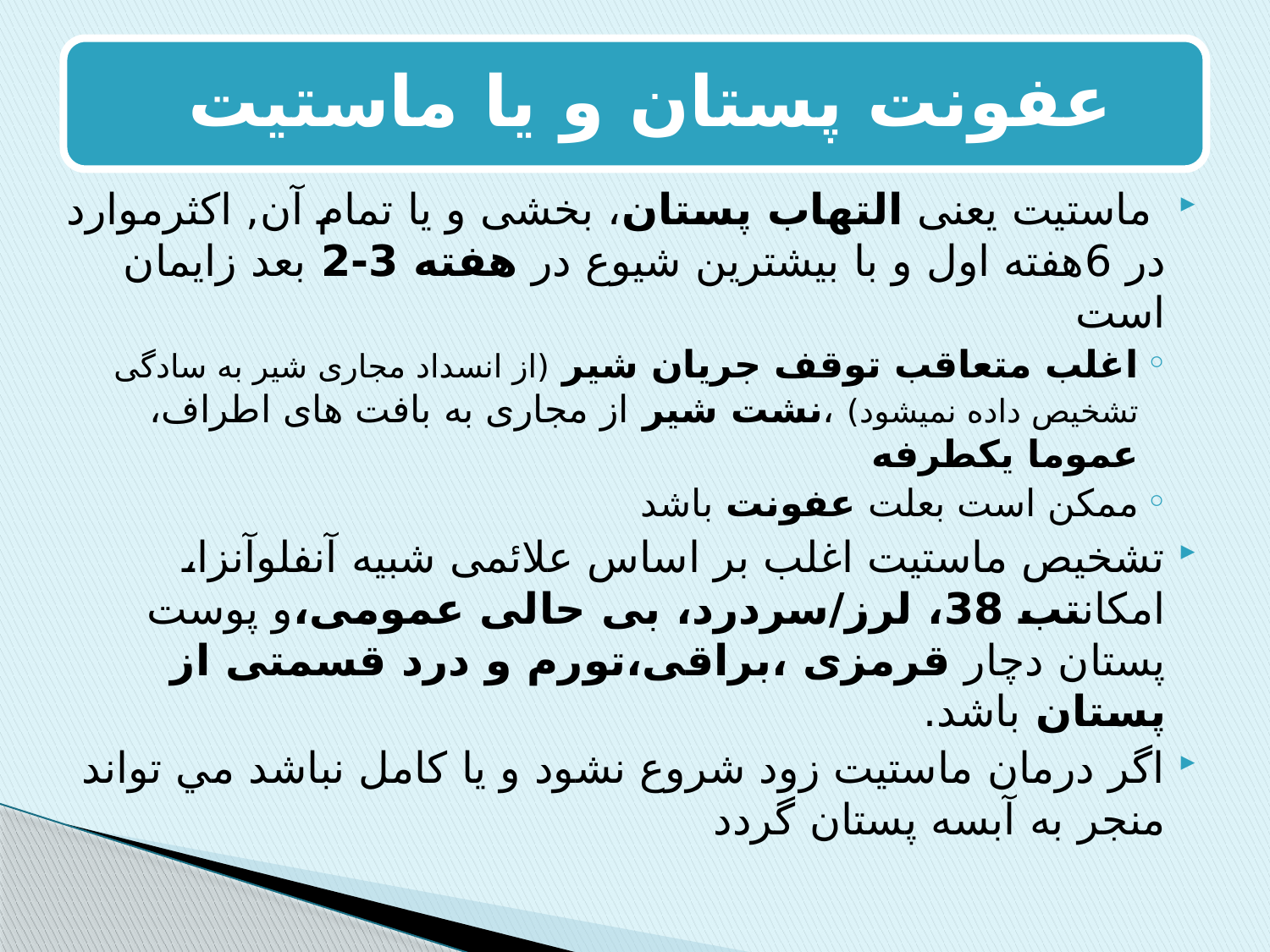

عفونت پستان و یا ماستیت
 ماستیت یعنی التهاب پستان، بخشی و یا تمام آن, اکثرموارد در 6هفته اول و با بیشترین شیوع در هفته 3-2 بعد زایمان است
اغلب متعاقب توقف جریان شیر (از انسداد مجاری شیر به سادگی تشخیص داده نمیشود) ،نشت شیر از مجاری به بافت های اطراف، عموما یکطرفه
ممکن است بعلت عفونت باشد
تشخیص ماستیت اغلب بر اساس علائمی شبیه آنفلوآنزا، امکانتب 38، لرز/سردرد، بی حالی عمومی،و پوست پستان دچار قرمزی ،براقی،تورم و درد قسمتی از پستان باشد.
اگر درمان ماستيت زود شروع نشود و يا كامل نباشد مي تواند منجر به آبسه پستان گردد